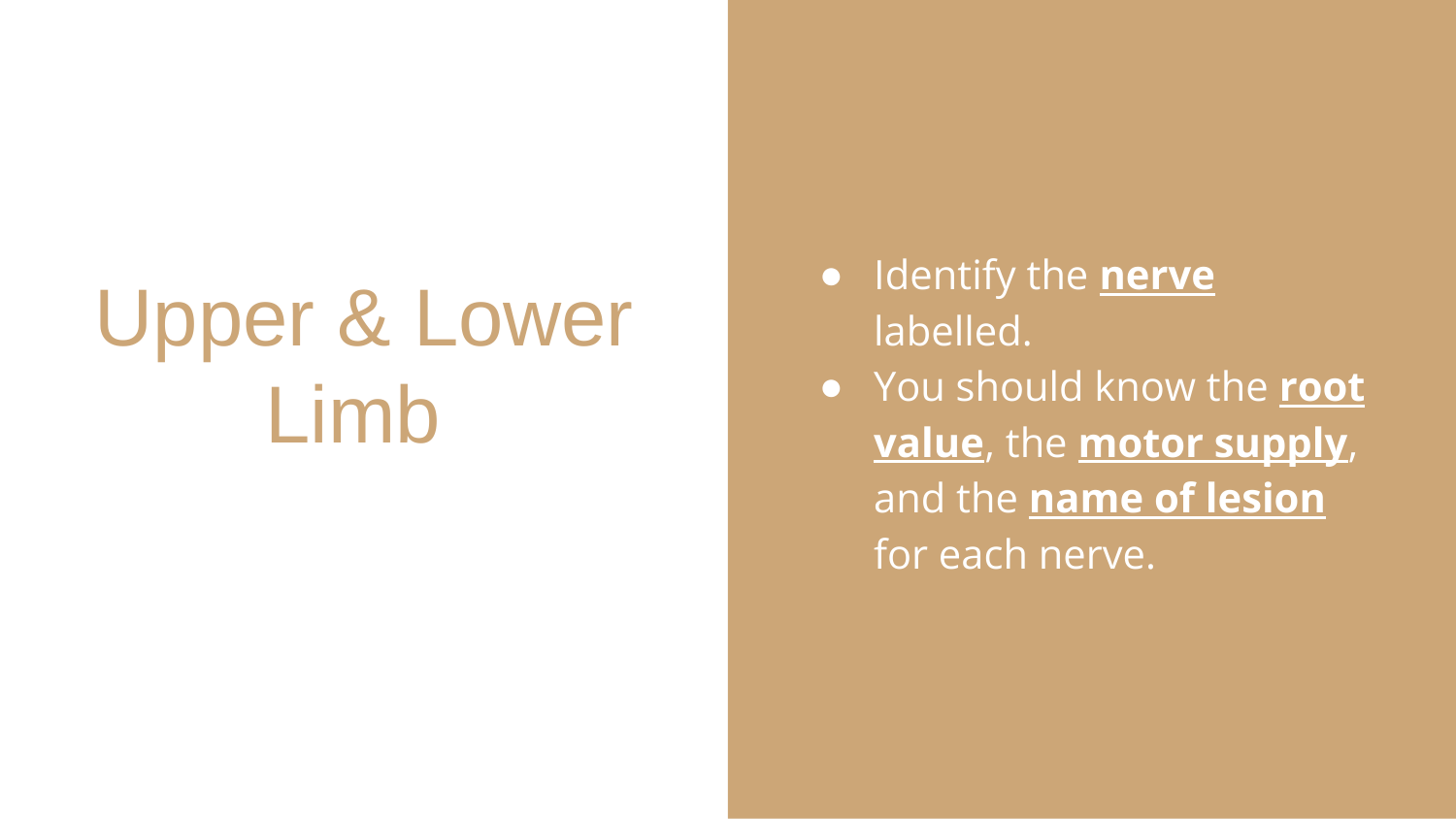

Identify the nerve labelled.
You should know the root value, the motor supply,  and the name of lesion for each nerve.
# Upper & Lower Limb